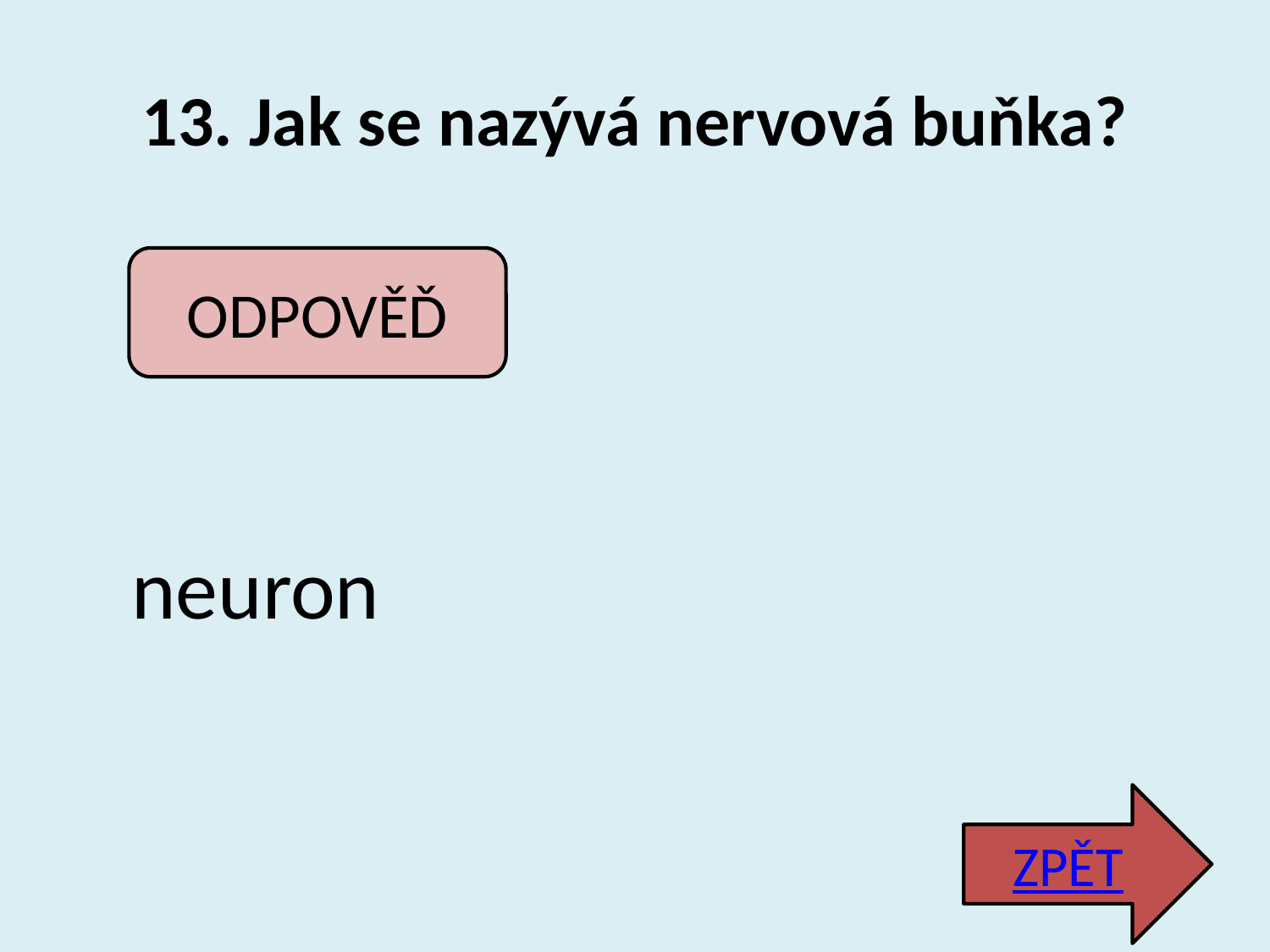

# 13. Jak se nazývá nervová buňka?

ODPOVĚĎ

neuron
ZPĚT